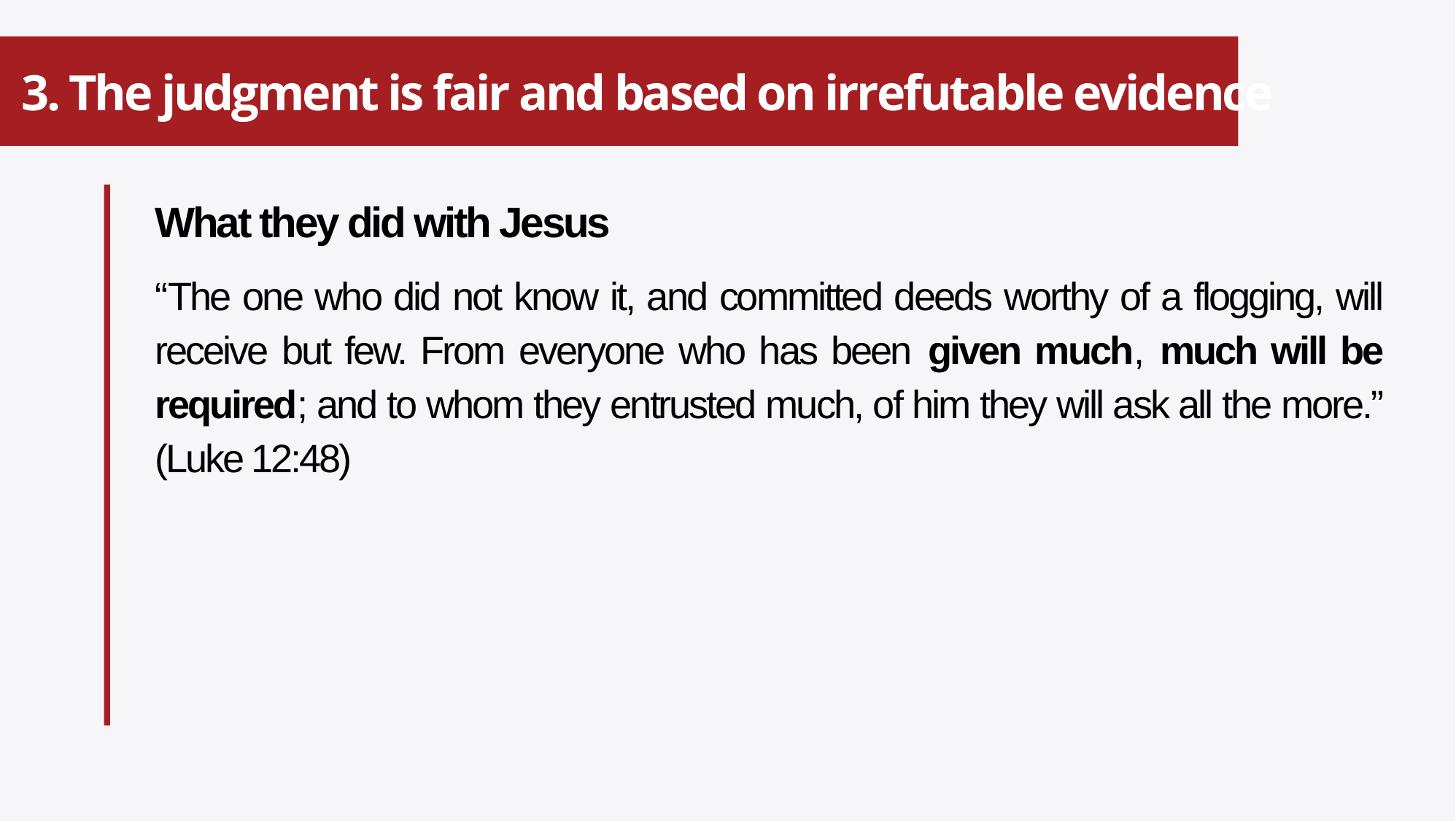

# 3. The judgment is fair and based on irrefutable evidence
What they did with Jesus
“The one who did not know it, and committed deeds worthy of a flogging, will receive but few. From everyone who has been given much, much will be required; and to whom they entrusted much, of him they will ask all the more.” (Luke 12:48)